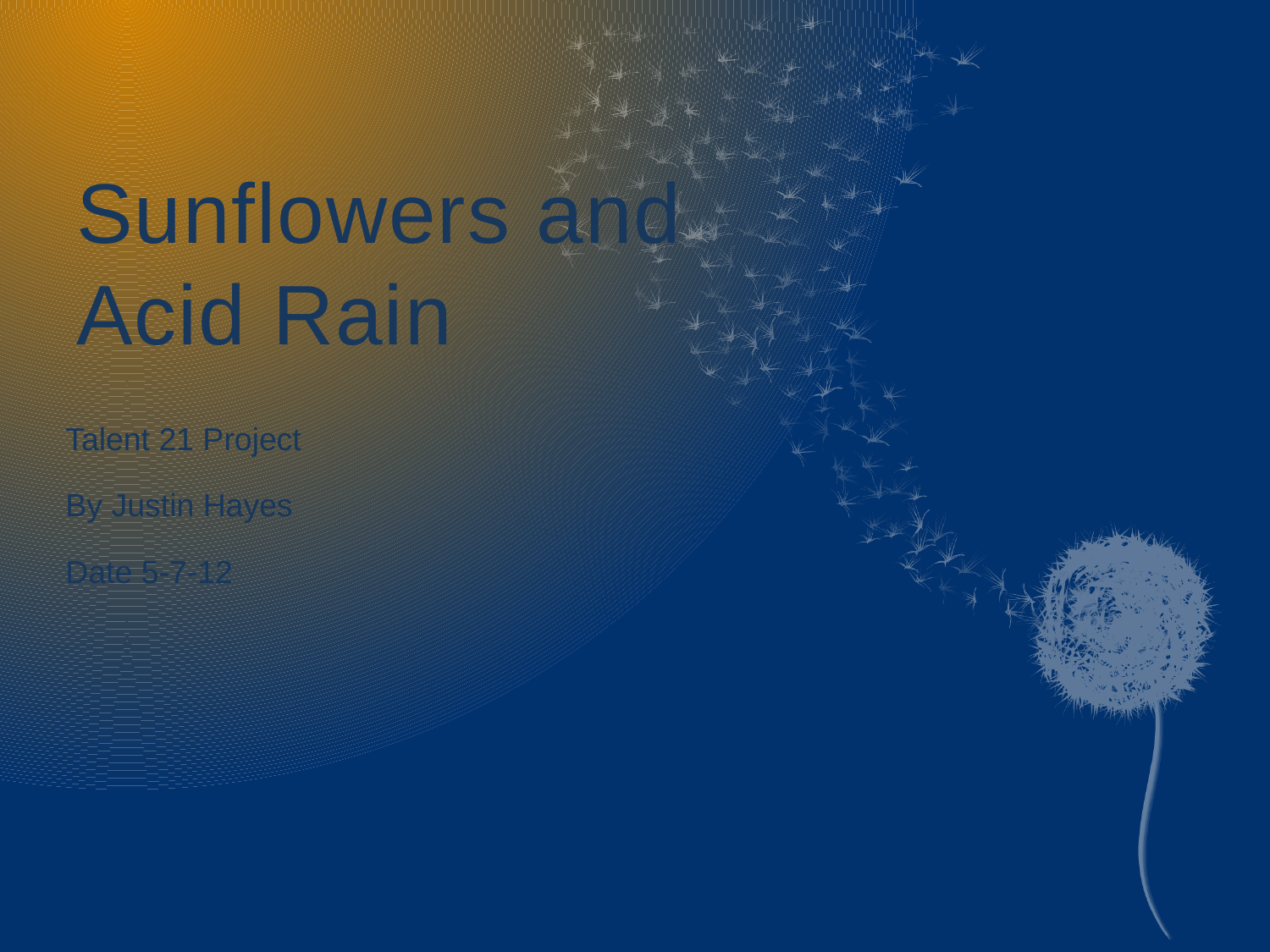

# Sunflowers and Acid Rain
Talent 21 Project
By Justin Hayes
Date 5-7-12